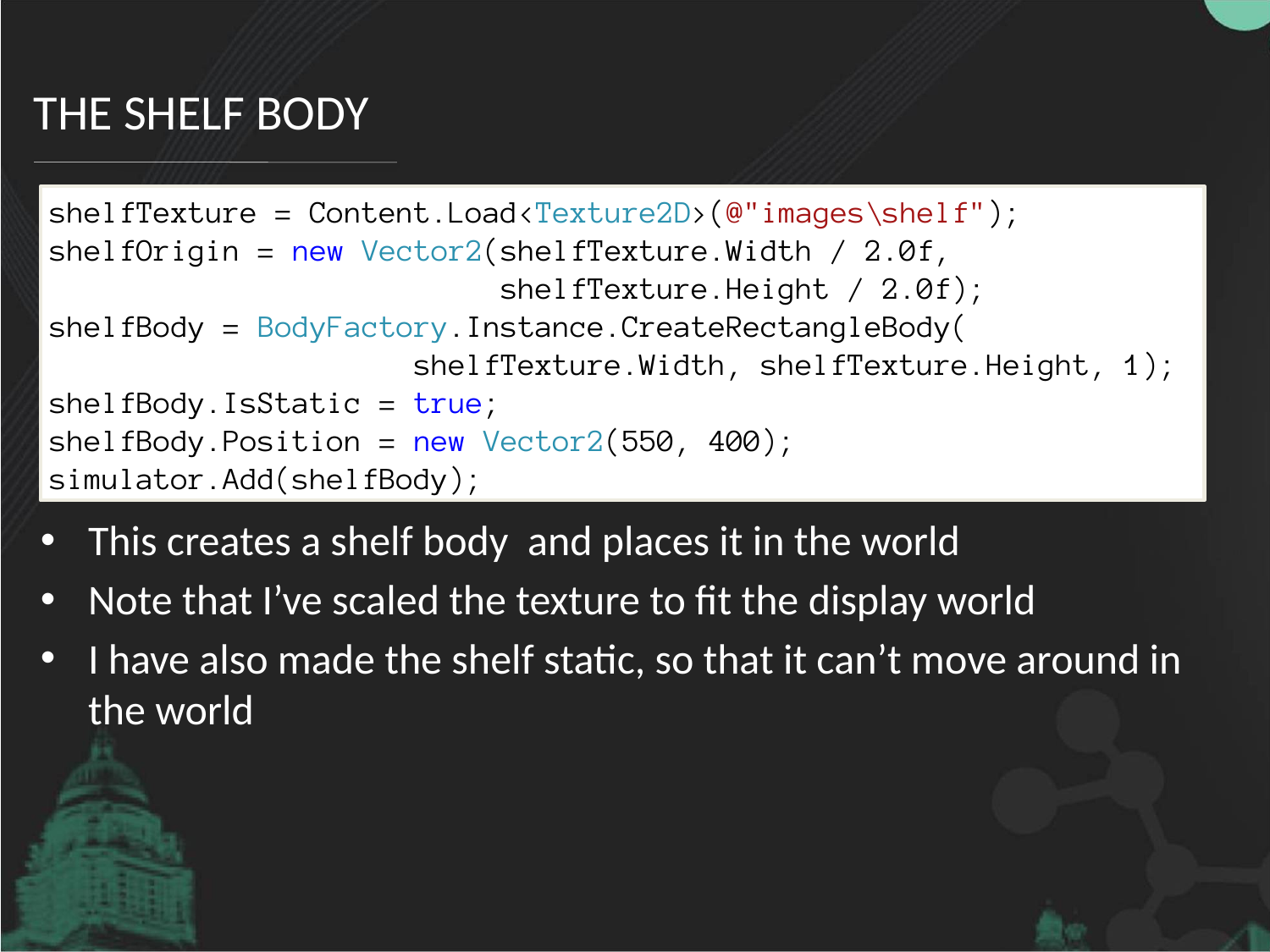

# The shelf body
shelfTexture = Content.Load<Texture2D>(@"images\shelf");
shelfOrigin = new Vector2(shelfTexture.Width / 2.0f,
                          shelfTexture.Height / 2.0f);
shelfBody = BodyFactory.Instance.CreateRectangleBody(
                     shelfTexture.Width, shelfTexture.Height, 1);
shelfBody.IsStatic = true;
shelfBody.Position = new Vector2(550, 400);
simulator.Add(shelfBody);
This creates a shelf body  and places it in the world
Note that I’ve scaled the texture to fit the display world
I have also made the shelf static, so that it can’t move around in the world